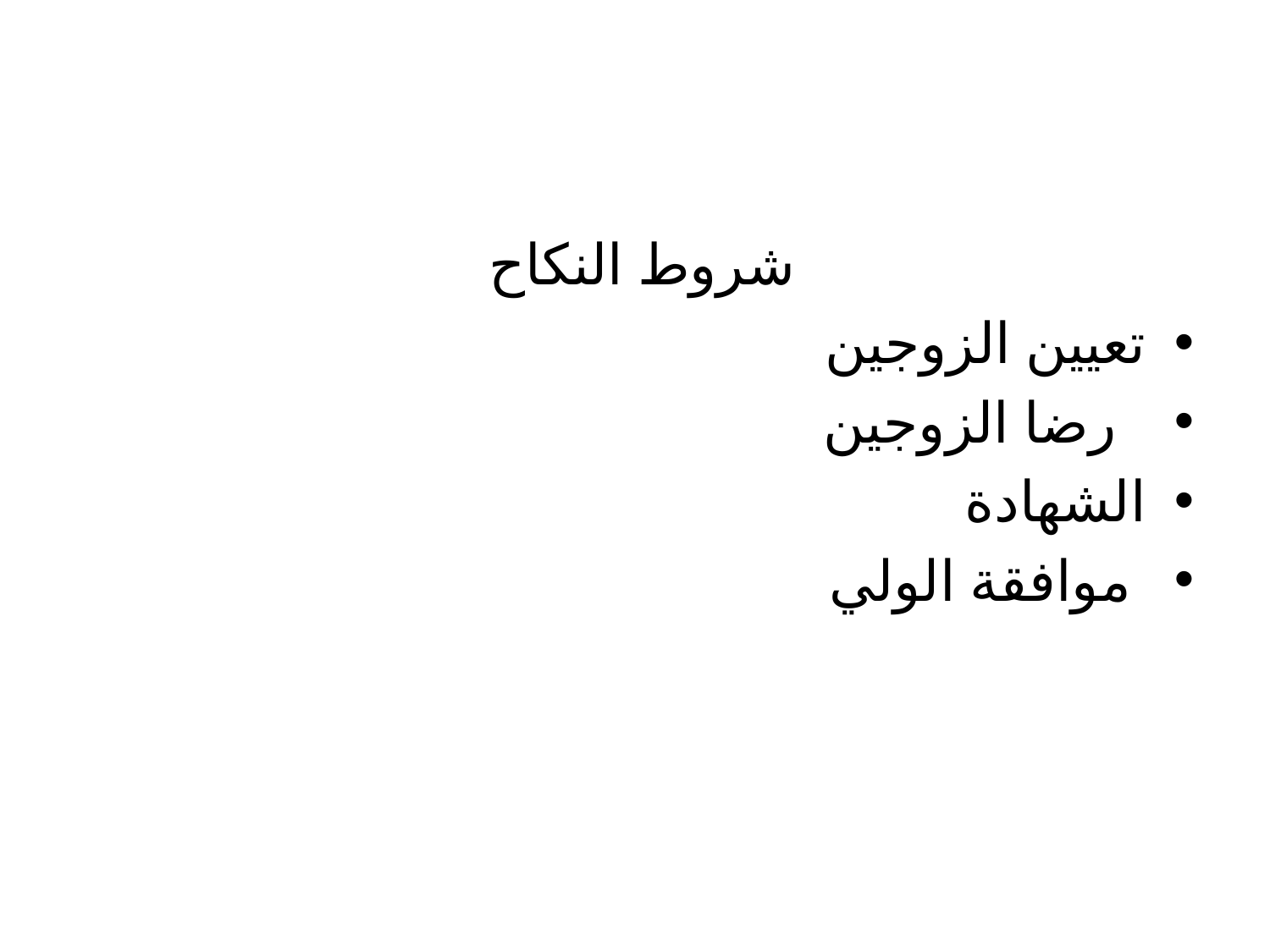

#
شروط النكاح
تعيين الزوجين
  رضا الزوجين
الشهادة
 موافقة الولي